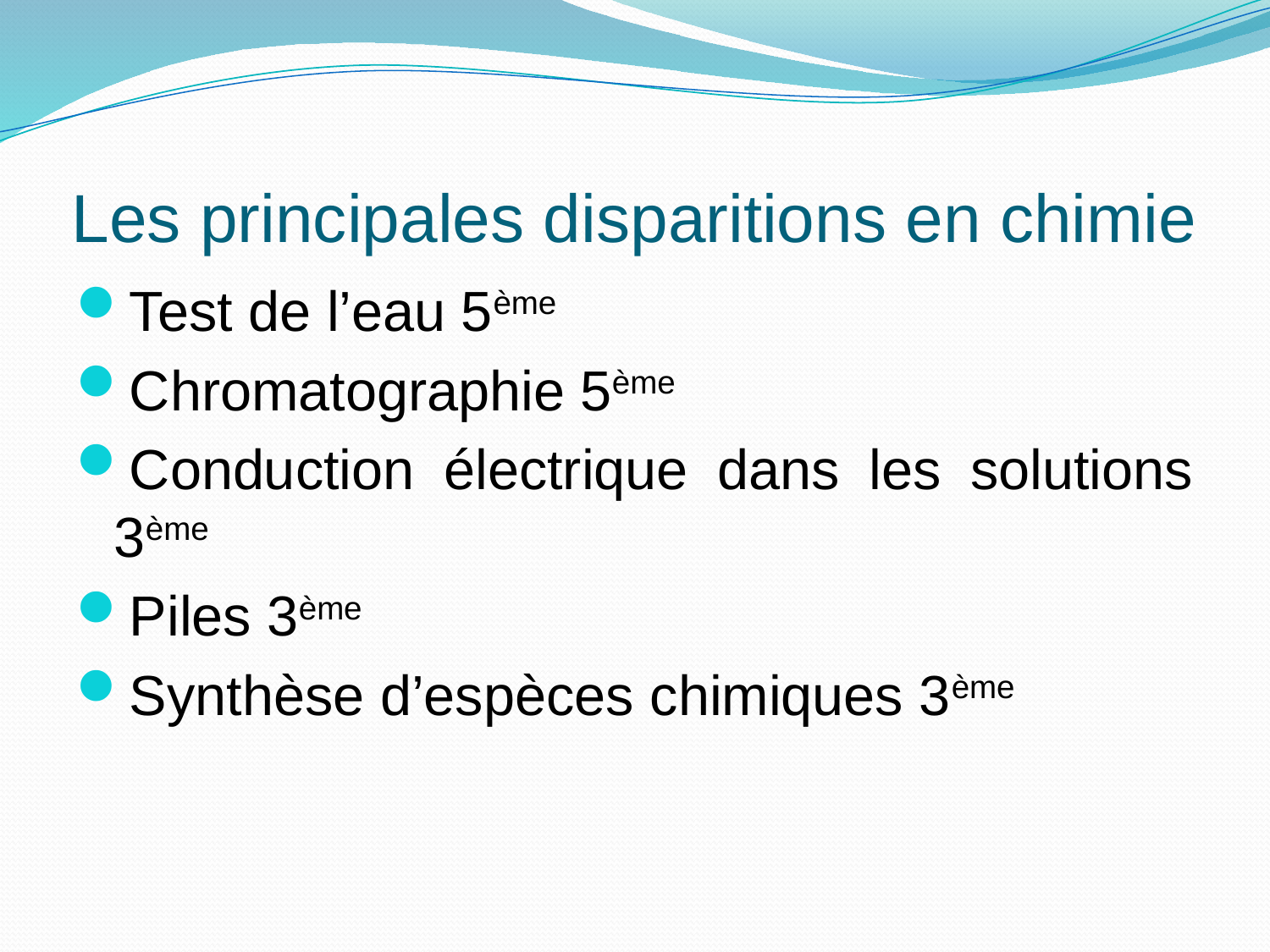

# Les principales disparitions en chimie
Test de l’eau 5ème
Chromatographie 5ème
Conduction électrique dans les solutions 3ème
Piles 3ème
Synthèse d’espèces chimiques 3ème